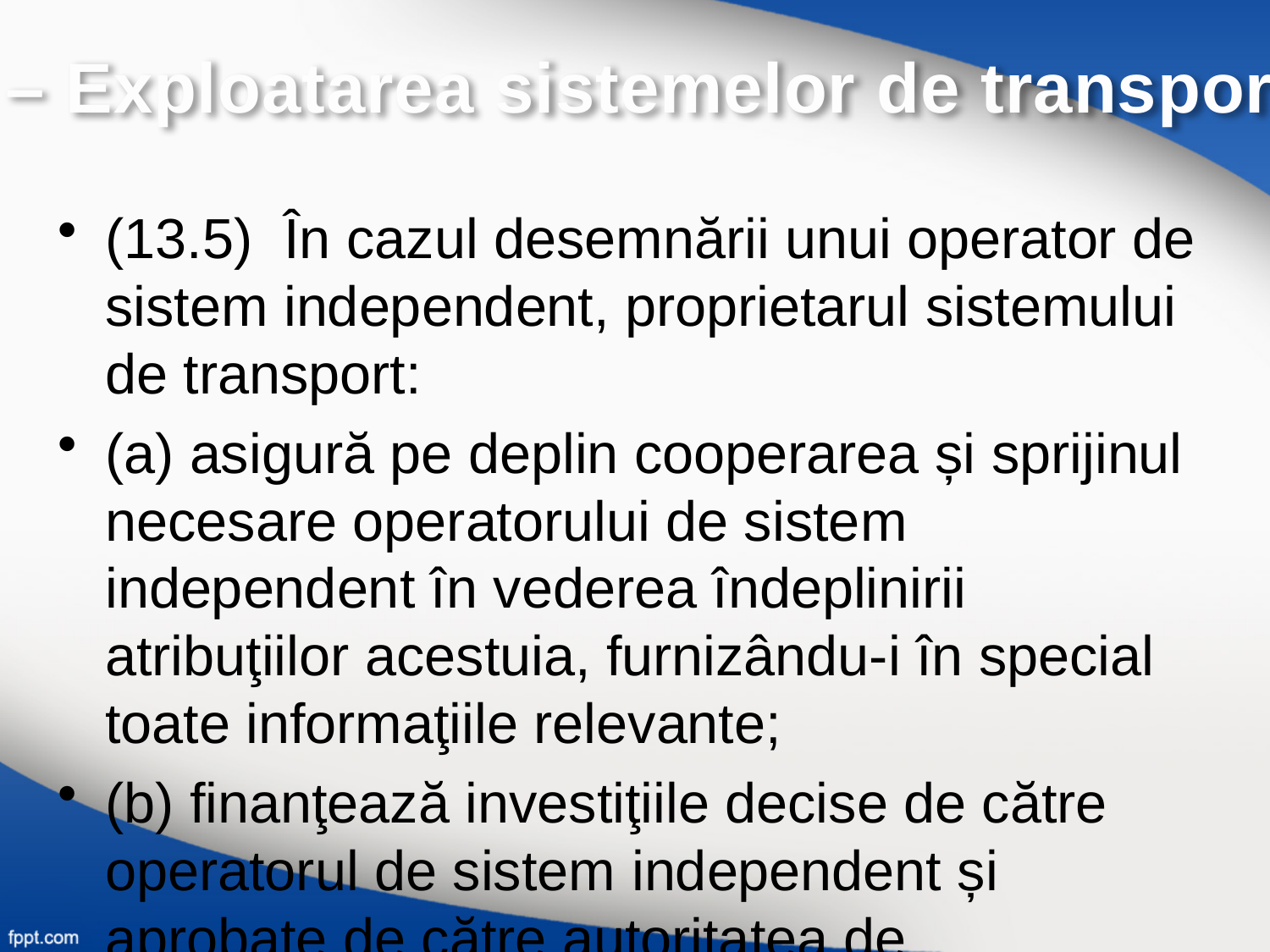

IV – Exploatarea sistemelor de transport
(13.5)  În cazul desemnării unui operator de sistem independent, proprietarul sistemului de transport:
(a) asigură pe deplin cooperarea și sprijinul necesare operatorului de sistem independent în vederea îndeplinirii atribuţiilor acestuia, furnizându-i în special toate informaţiile relevante;
(b) finanţează investiţiile decise de către operatorul de sistem independent și aprobate de către autoritatea de reglementare sau își dă acordul ca acestea să fie finanţate de către orice parte interesată, inclusiv de către operatorul de sistem independent.